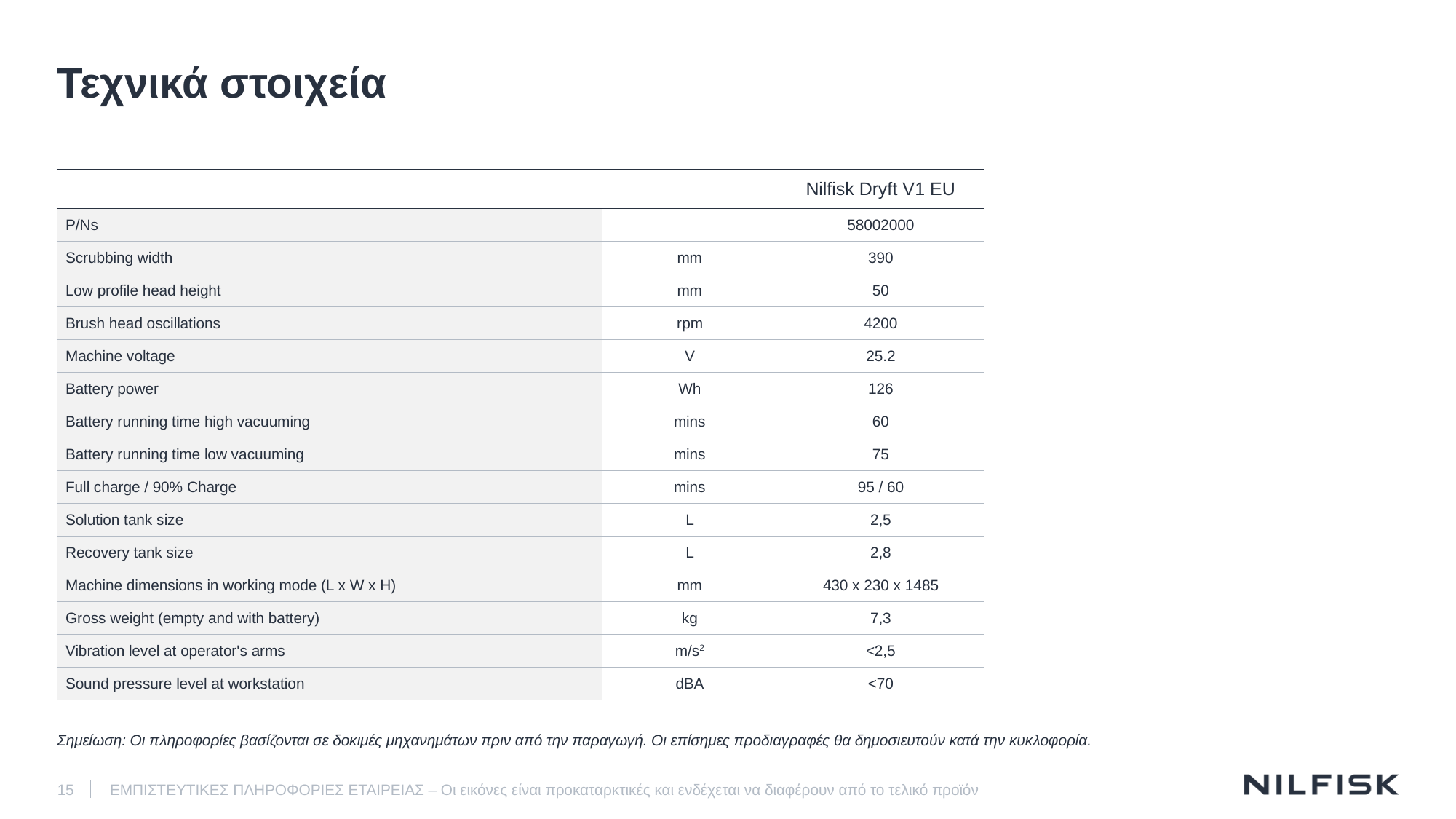

# Τεχνικά στοιχεία
|  |  | Nilfisk Dryft V1 EU |
| --- | --- | --- |
| P/Ns |  | 58002000 |
| Scrubbing width | mm | 390 |
| Low profile head height | mm | 50 |
| Brush head oscillations | rpm | 4200 |
| Machine voltage | V | 25.2 |
| Battery power | Wh | 126 |
| Battery running time high vacuuming | mins | 60 |
| Battery running time low vacuuming | mins | 75 |
| Full charge / 90% Charge | mins | 95 / 60 |
| Solution tank size | L | 2,5 |
| Recovery tank size | L | 2,8 |
| Machine dimensions in working mode (L x W x H) | mm | 430 x 230 x 1485 |
| Gross weight (empty and with battery) | kg | 7,3 |
| Vibration level at operator's arms | m/s2 | <2,5 |
| Sound pressure level at workstation | dBA | <70 |
Σημείωση: Οι πληροφορίες βασίζονται σε δοκιμές μηχανημάτων πριν από την παραγωγή. Οι επίσημες προδιαγραφές θα δημοσιευτούν κατά την κυκλοφορία.
15
ΕΜΠΙΣΤΕΥΤΙΚΕΣ ΠΛΗΡΟΦΟΡΙΕΣ ΕΤΑΙΡΕΙΑΣ – Οι εικόνες είναι προκαταρκτικές και ενδέχεται να διαφέρουν από το τελικό προϊόν